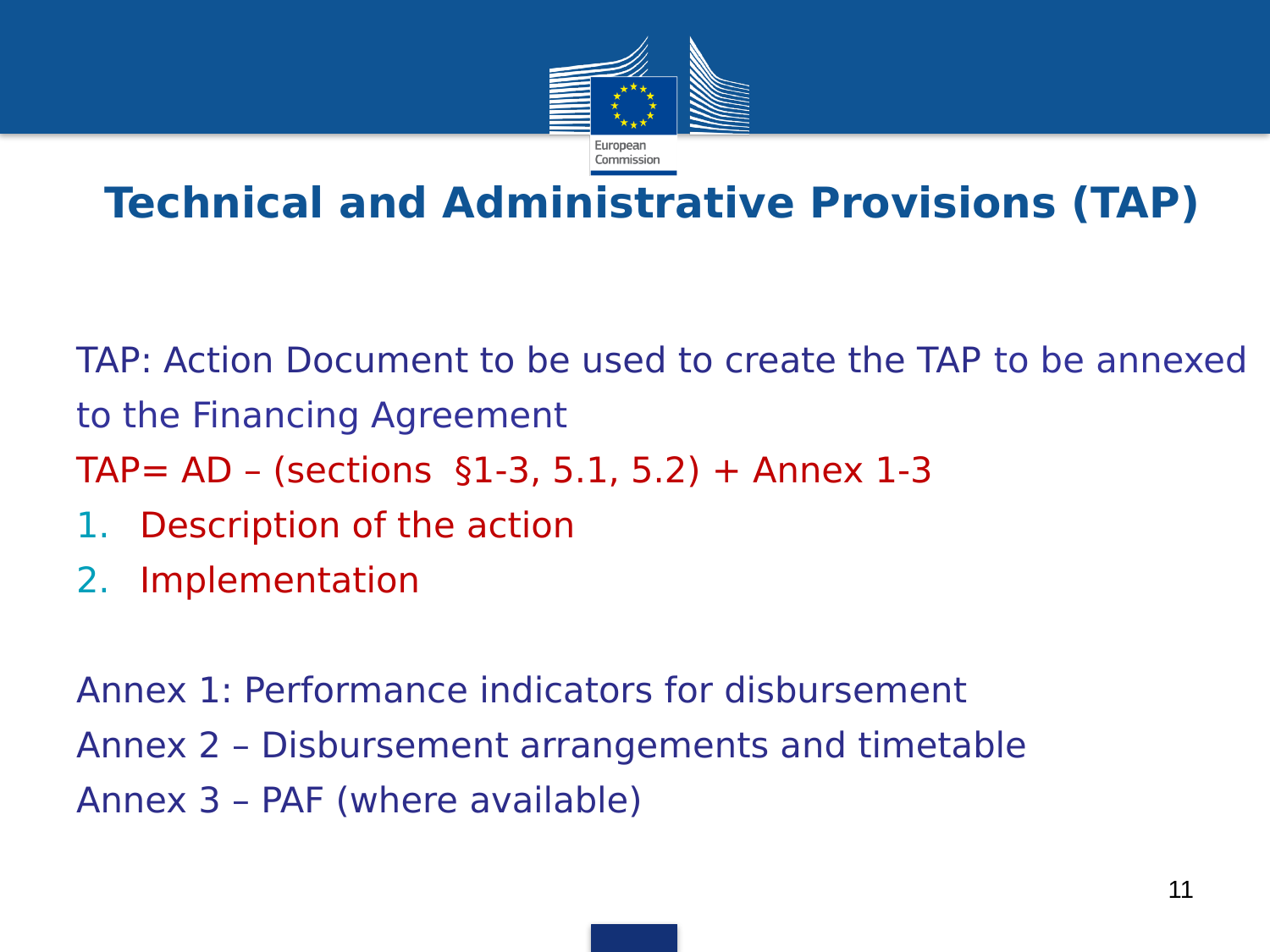

# Technical and Administrative Provisions (TAP)

TAP: Action Document to be used to create the TAP to be annexed to the Financing Agreement
TAP= AD – (sections  §1-3, 5.1, 5.2) + Annex 1-3
Description of the action
Implementation

Annex 1: Performance indicators for disbursement
Annex 2 – Disbursement arrangements and timetable
Annex 3 – PAF (where available)

11